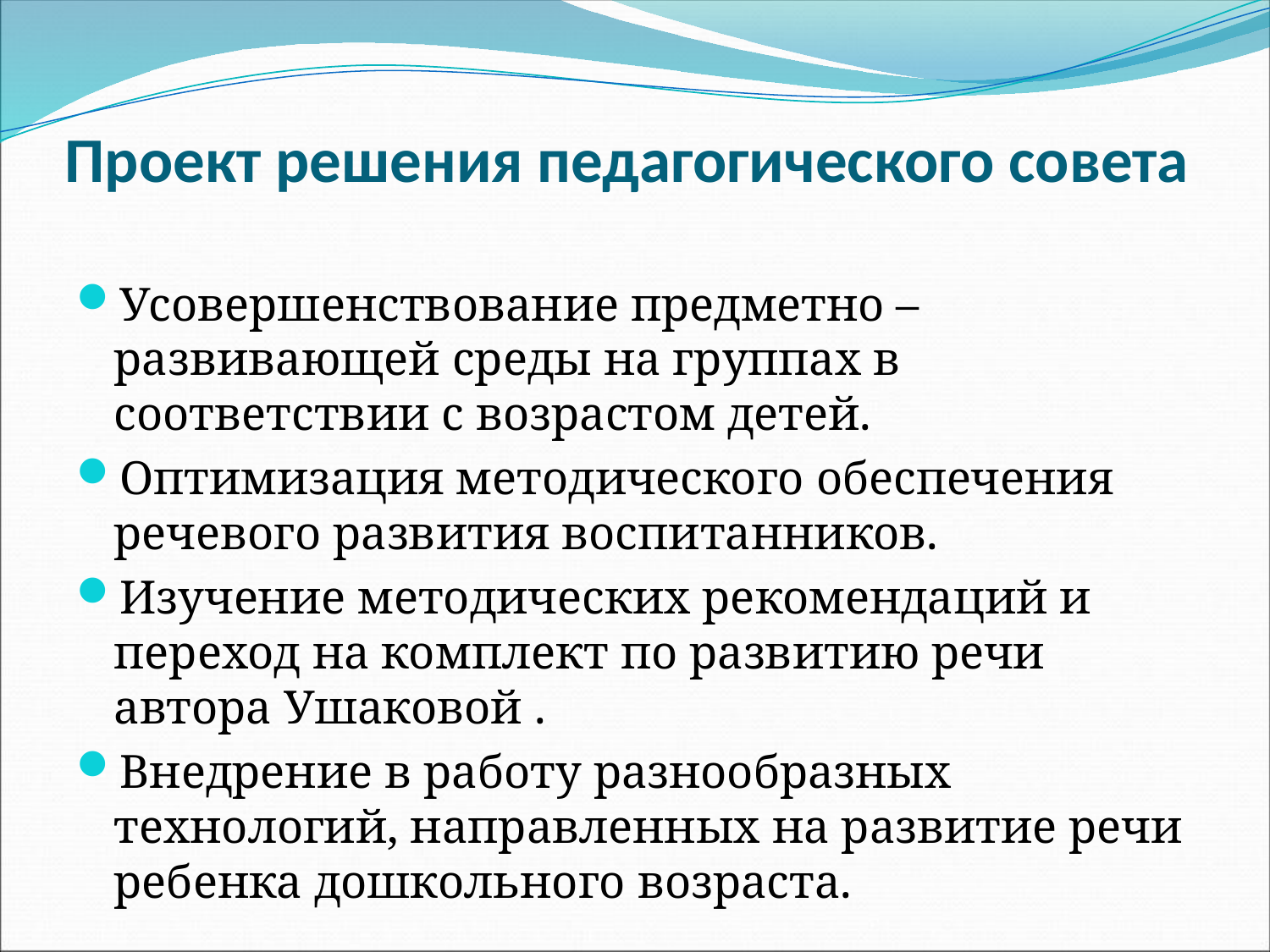

# Проект решения педагогического совета
Усовершенствование предметно – развивающей среды на группах в соответствии с возрастом детей.
Оптимизация методического обеспечения речевого развития воспитанников.
Изучение методических рекомендаций и переход на комплект по развитию речи автора Ушаковой .
Внедрение в работу разнообразных технологий, направленных на развитие речи ребенка дошкольного возраста.